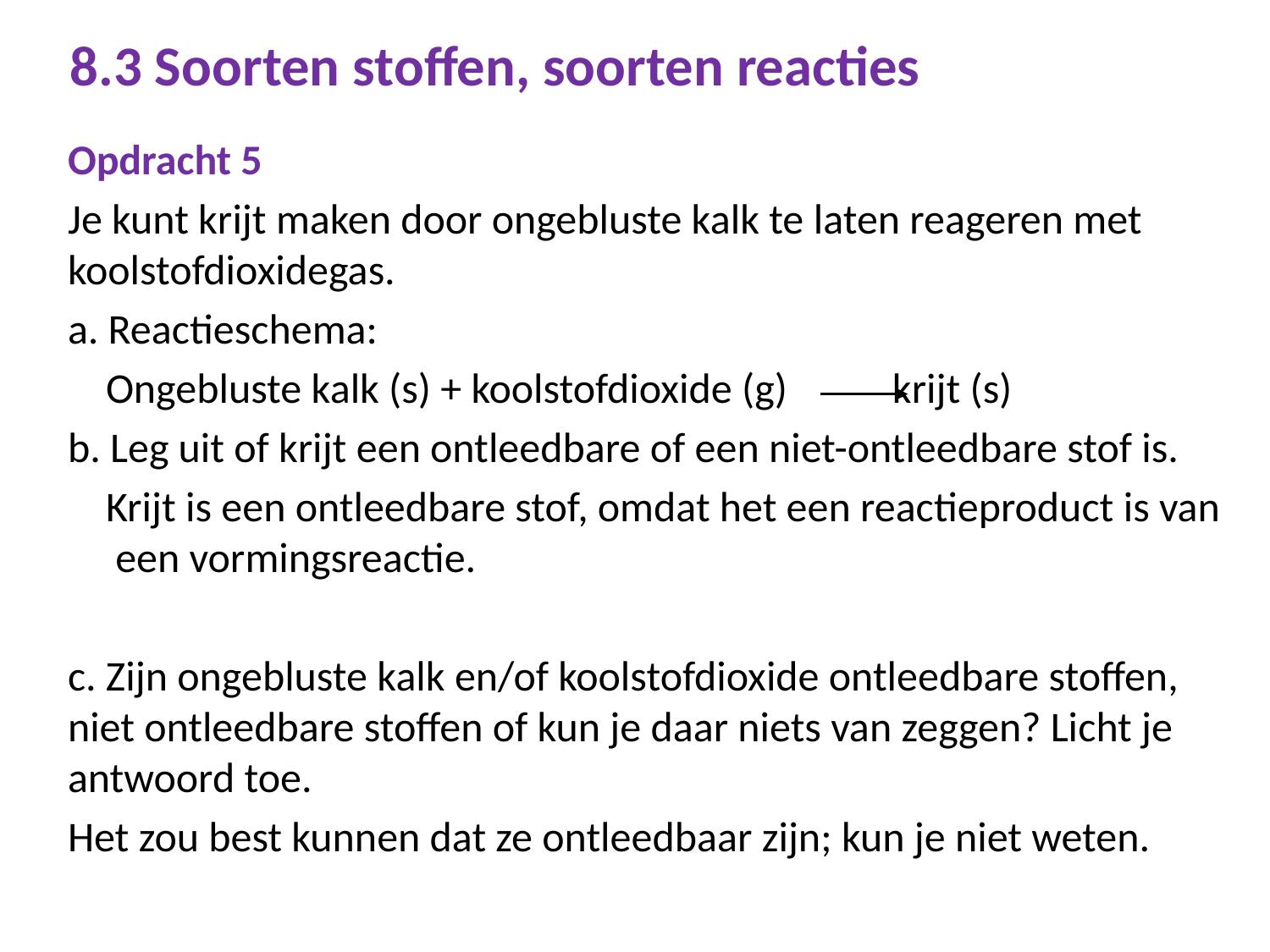

# 8.3 Soorten stoffen, soorten reacties
Opdracht 5
Je kunt krijt maken door ongebluste kalk te laten reageren met koolstofdioxidegas.
a. Reactieschema:
    Ongebluste kalk (s) + koolstofdioxide (g)           krijt (s)
b. Leg uit of krijt een ontleedbare of een niet-ontleedbare stof is.
    Krijt is een ontleedbare stof, omdat het een reactieproduct is van      een vormingsreactie.

c. Zijn ongebluste kalk en/of koolstofdioxide ontleedbare stoffen, niet ontleedbare stoffen of kun je daar niets van zeggen? Licht je antwoord toe.
Het zou best kunnen dat ze ontleedbaar zijn; kun je niet weten.